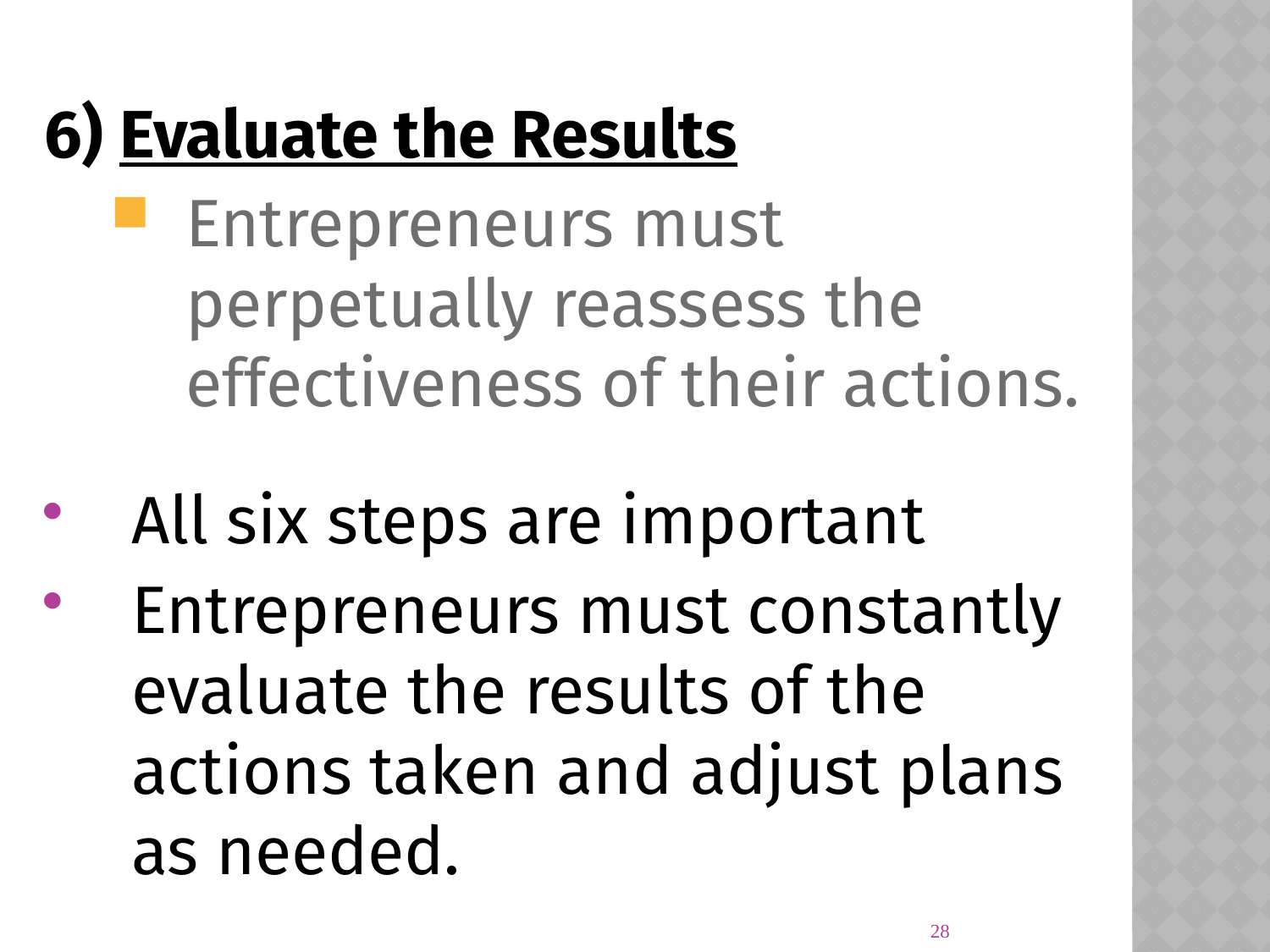

6) Evaluate the Results
Entrepreneurs must perpetually reassess the effectiveness of their actions.

All six steps are important
Entrepreneurs must constantly evaluate the results of the actions taken and adjust plans as needed.
28